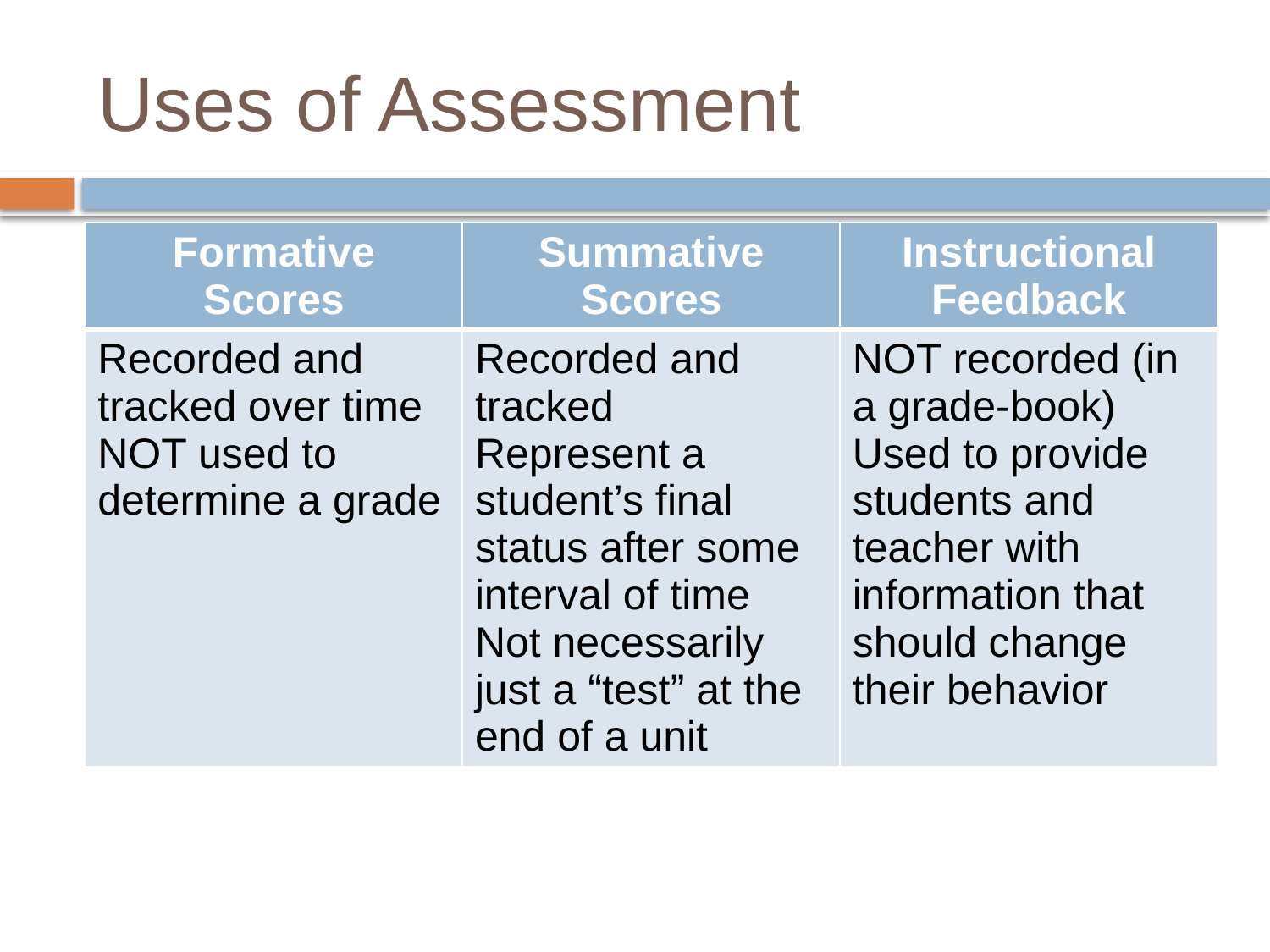

# Uses of Assessment
| Formative Scores | Summative Scores | Instructional Feedback |
| --- | --- | --- |
| Recorded and tracked over time NOT used to determine a grade | Recorded and tracked Represent a student’s final status after some interval of time Not necessarily just a “test” at the end of a unit | NOT recorded (in a grade-book) Used to provide students and teacher with information that should change their behavior |